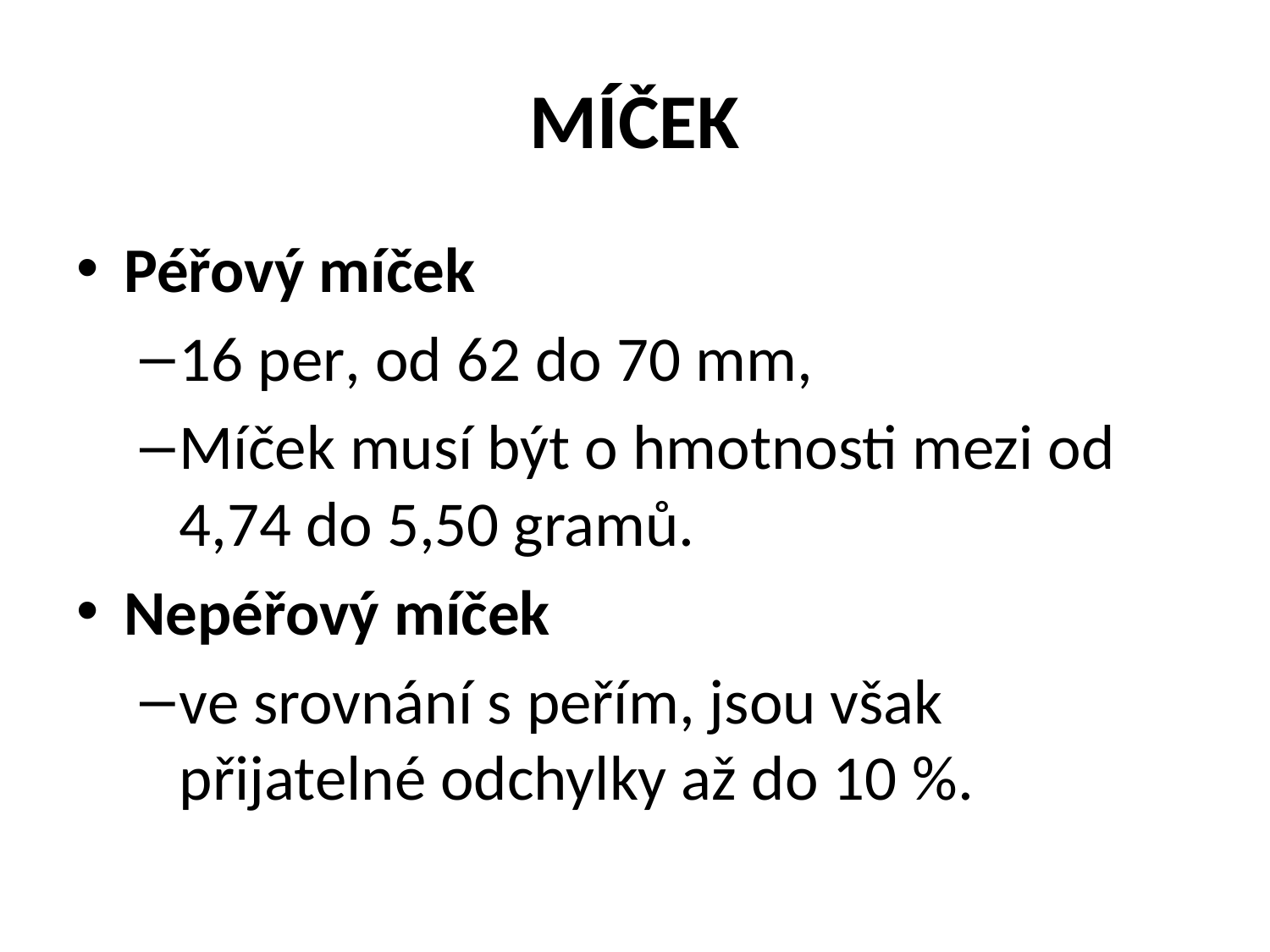

# Míček
Péřový míček
16 per, od 62 do 70 mm,
Míček musí být o hmotnosti mezi od 4,74 do 5,50 gramů.
Nepéřový míček
ve srovnání s peřím, jsou však přijatelné odchylky až do 10 %.